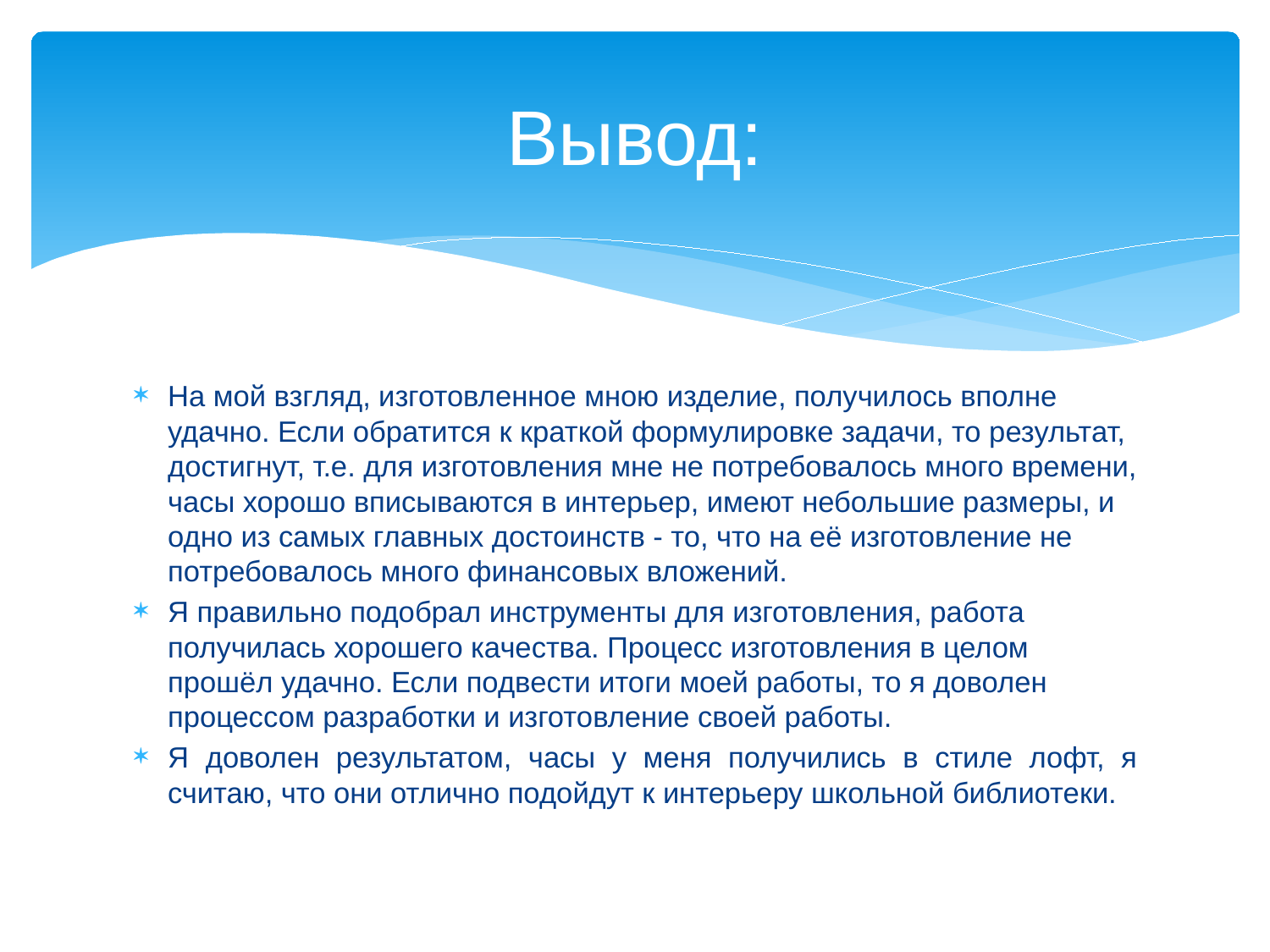

# Вывод:
На мой взгляд, изготовленное мною изделие, получилось вполне удачно. Если обратится к краткой формулировке задачи, то результат, достигнут, т.е. для изготовления мне не потребовалось много времени, часы хорошо вписываются в интерьер, имеют небольшие размеры, и одно из самых главных достоинств - то, что на её изготовление не потребовалось много финансовых вложений.
Я правильно подобрал инструменты для изготовления, работа получилась хорошего качества. Процесс изготовления в целом прошёл удачно. Если подвести итоги моей работы, то я доволен процессом разработки и изготовление своей работы.
Я доволен результатом, часы у меня получились в стиле лофт, я считаю, что они отлично подойдут к интерьеру школьной библиотеки.